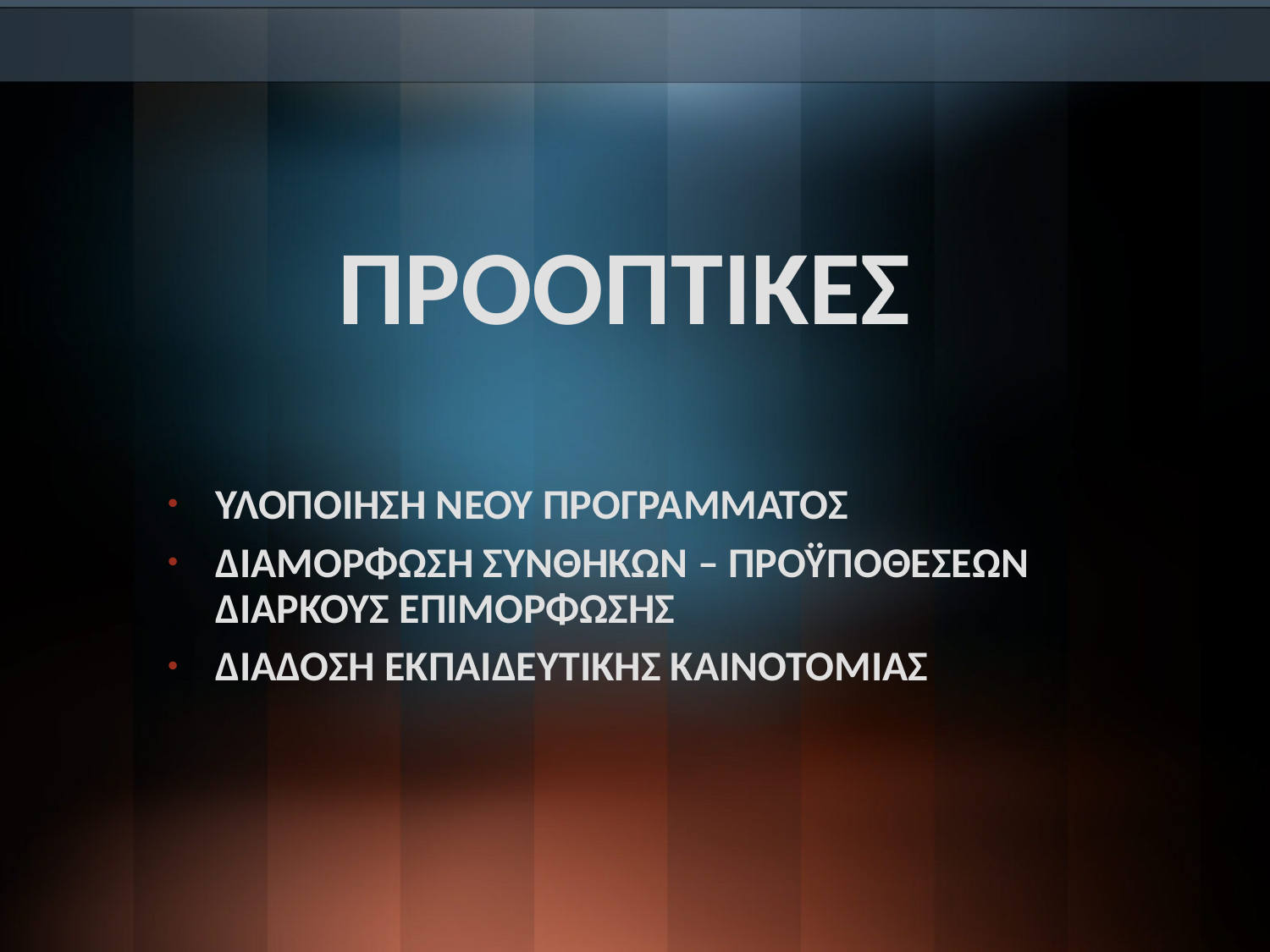

# ΠΡΟΟΠΤΙΚΕΣ
ΥΛΟΠΟΙΗΣΗ ΝΕΟΥ ΠΡΟΓΡΑΜΜΑΤΟΣ
ΔΙΑΜΟΡΦΩΣΗ ΣΥΝΘΗΚΩΝ – ΠΡΟΫΠΟΘΕΣΕΩΝ ΔΙΑΡΚΟΥΣ ΕΠΙΜΟΡΦΩΣΗΣ
ΔΙΑΔΟΣΗ ΕΚΠΑΙΔΕΥΤΙΚΗΣ ΚΑΙΝΟΤΟΜΙΑΣ